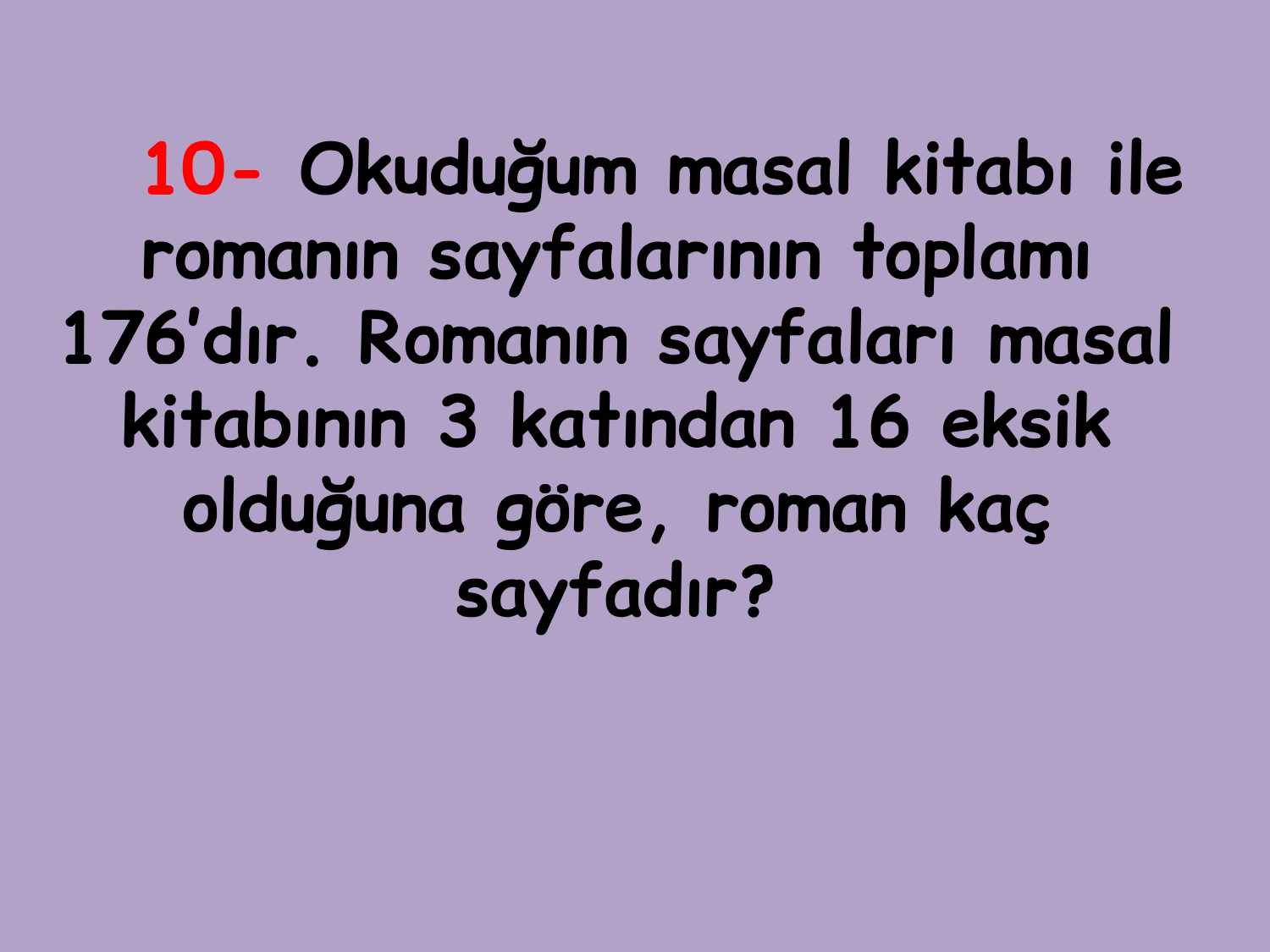

10- Okuduğum masal kitabı ile romanın sayfalarının toplamı 176’dır. Romanın sayfaları masal kitabının 3 katından 16 eksik olduğuna göre, roman kaç sayfadır?